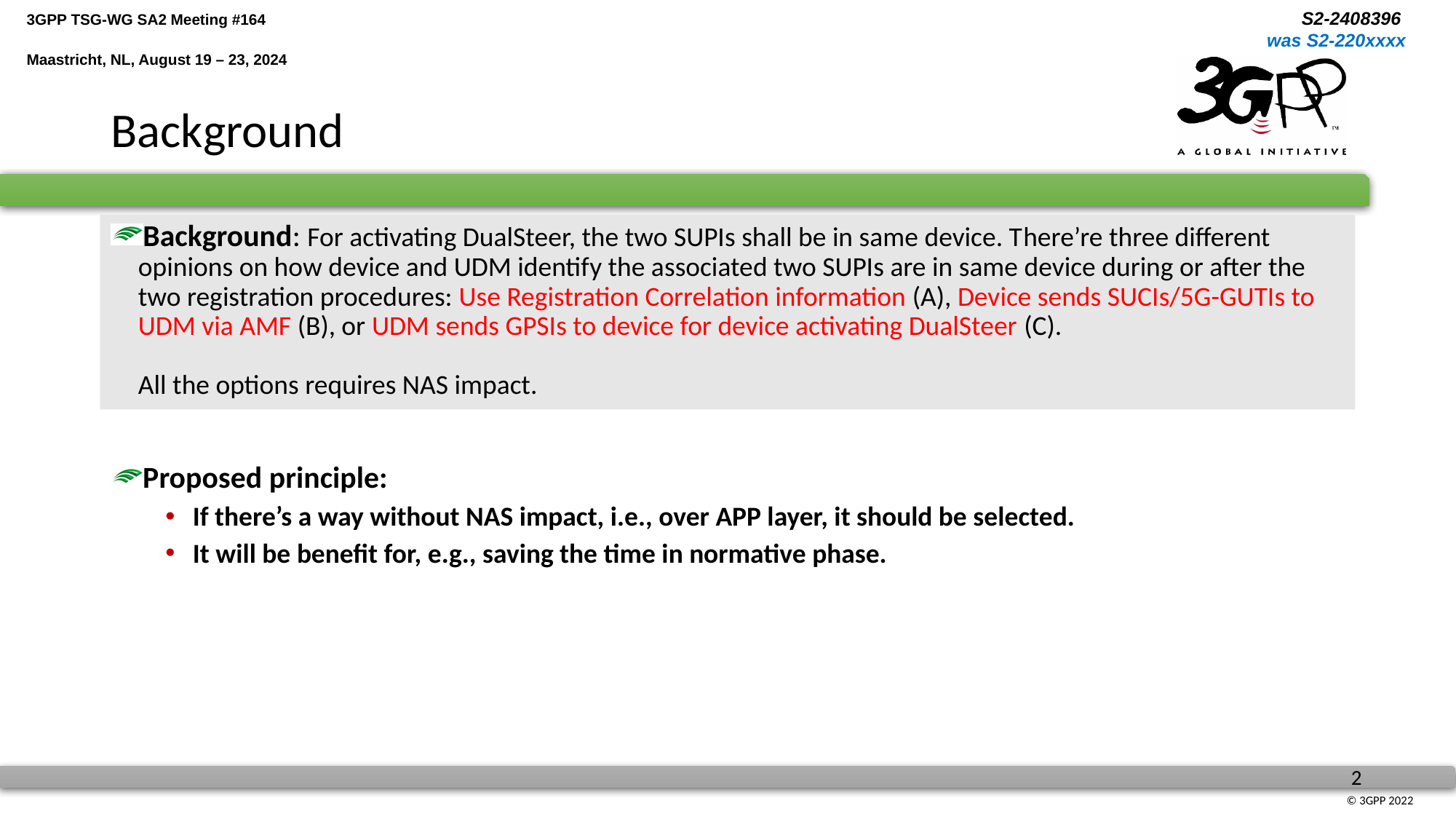

# Background
Background: For activating DualSteer, the two SUPIs shall be in same device. There’re three different opinions on how device and UDM identify the associated two SUPIs are in same device during or after the two registration procedures: Use Registration Correlation information (A), Device sends SUCIs/5G-GUTIs to UDM via AMF (B), or UDM sends GPSIs to device for device activating DualSteer (C).
All the options requires NAS impact.

Proposed principle:
If there’s a way without NAS impact, i.e., over APP layer, it should be selected.
It will be benefit for, e.g., saving the time in normative phase.